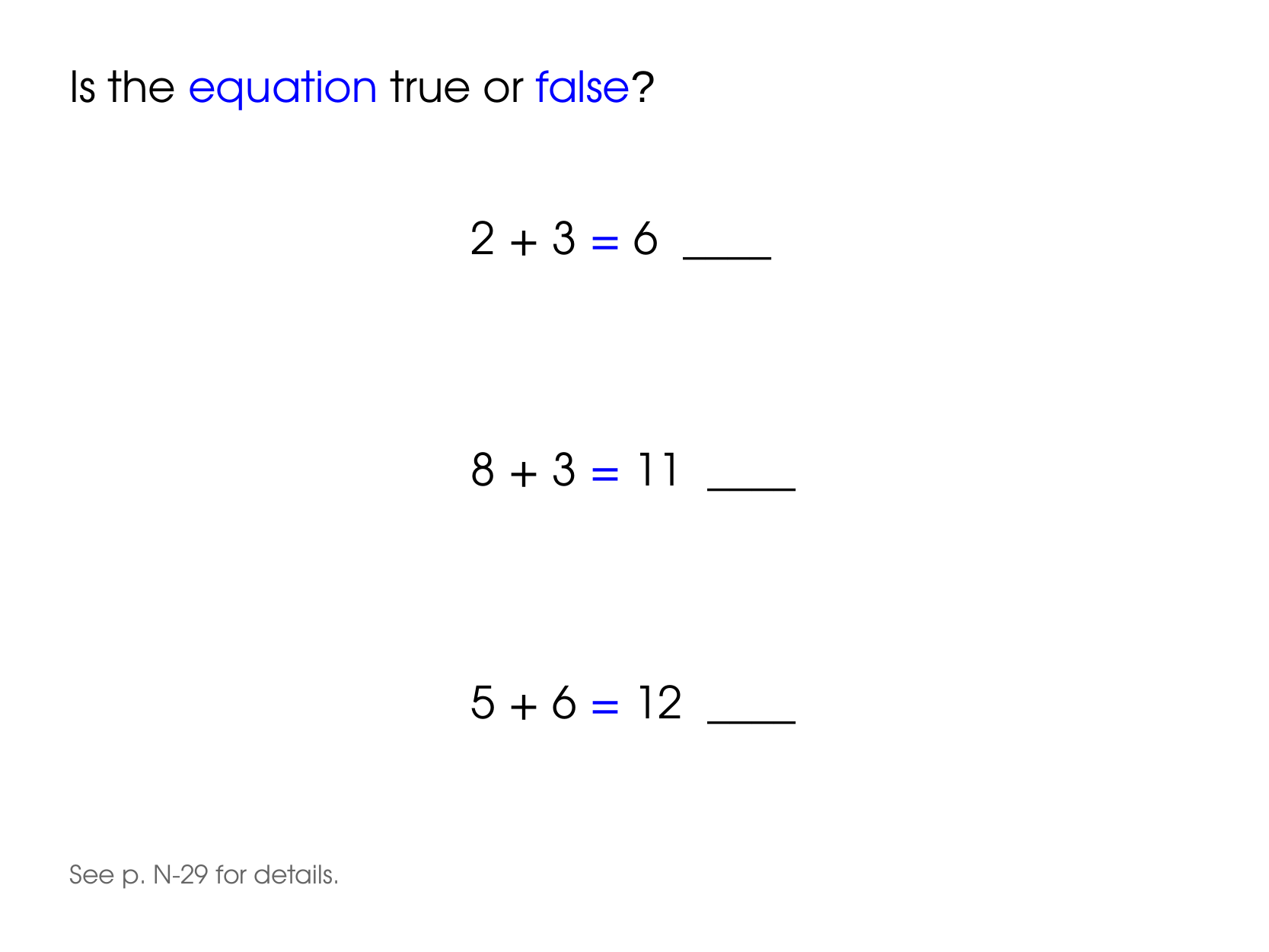

Is the equation true or false?
2 + 3 = 6  ____
8 + 3 = 11  ____
5 + 6 = 12  ____
See p. N-29 for details.